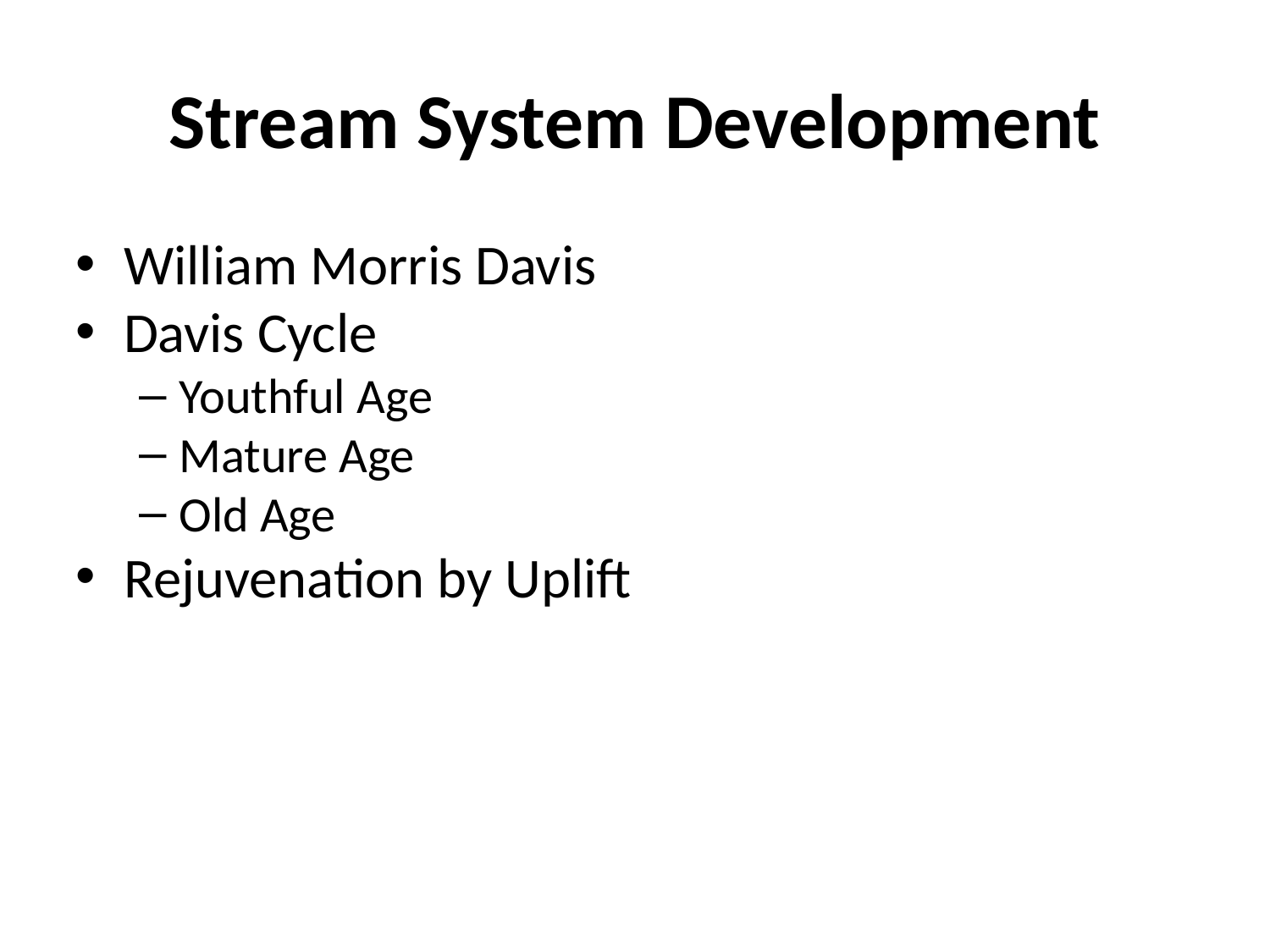

Stream System Development
William Morris Davis
Davis Cycle
Youthful Age
Mature Age
Old Age
Rejuvenation by Uplift